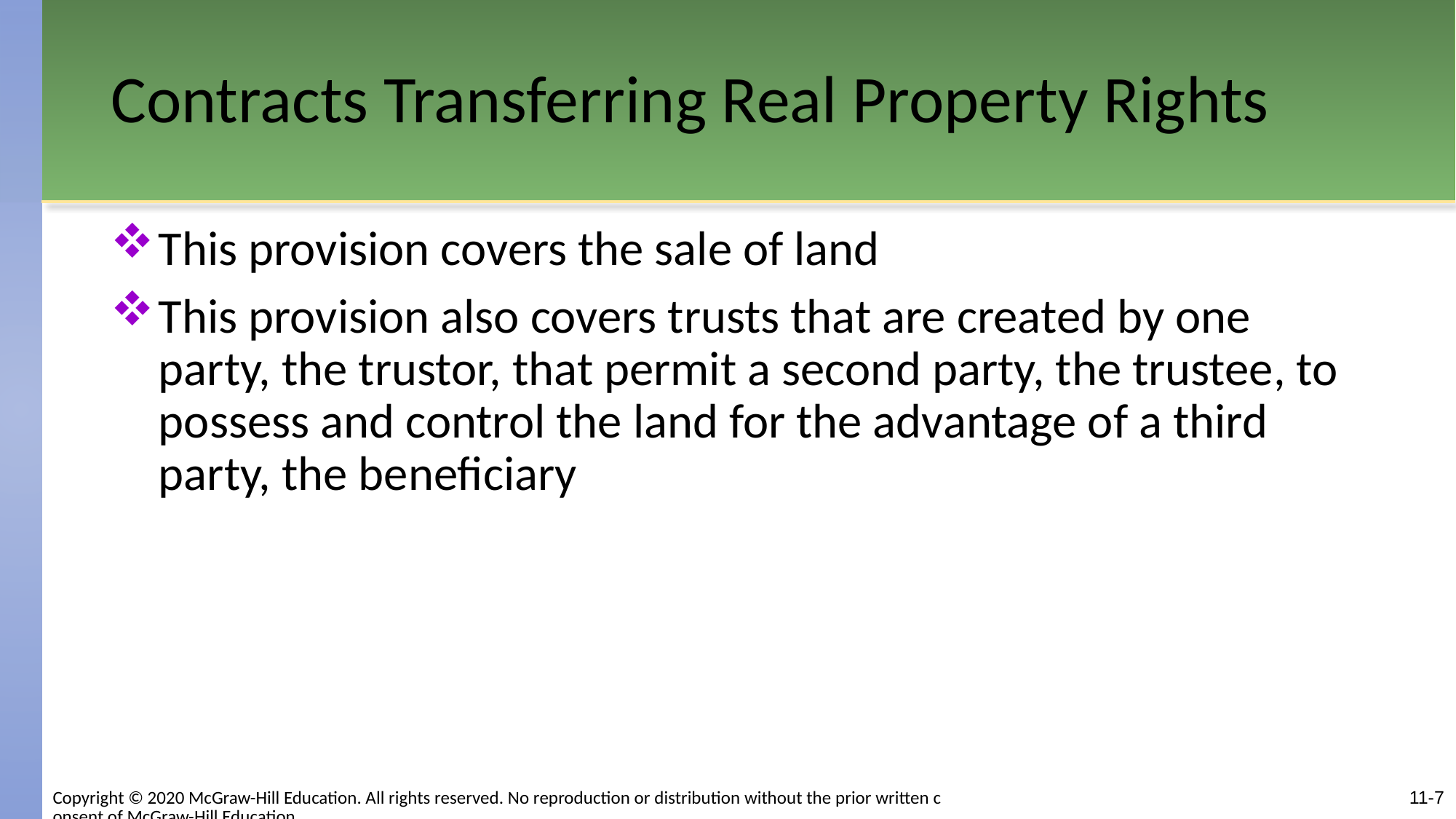

# Contracts Transferring Real Property Rights
This provision covers the sale of land
This provision also covers trusts that are created by one party, the trustor, that permit a second party, the trustee, to possess and control the land for the advantage of a third party, the beneficiary
Copyright © 2020 McGraw-Hill Education. All rights reserved. No reproduction or distribution without the prior written consent of McGraw-Hill Education.
11-7